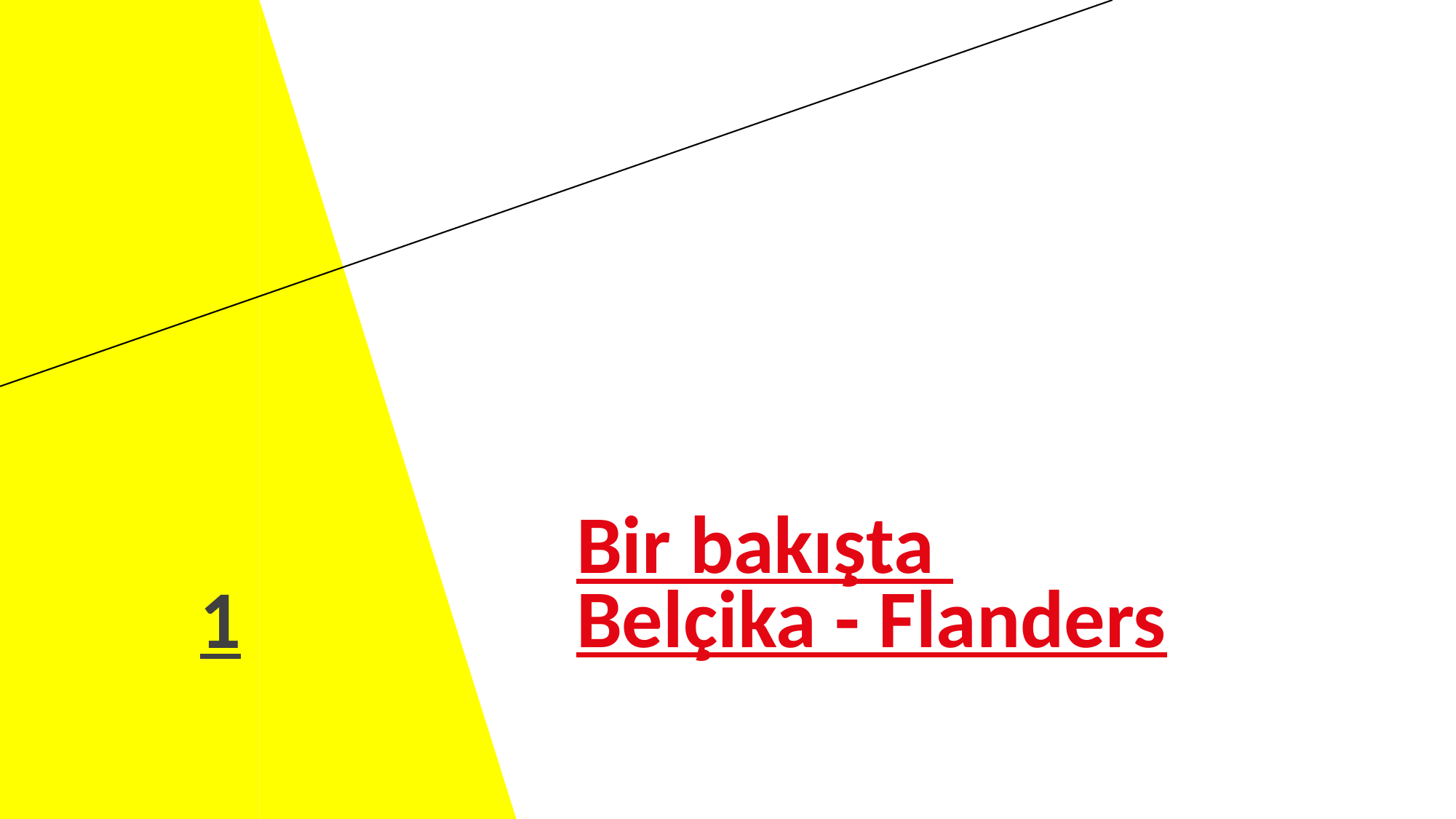

# Bir bakışta Belçika - Flanders
1